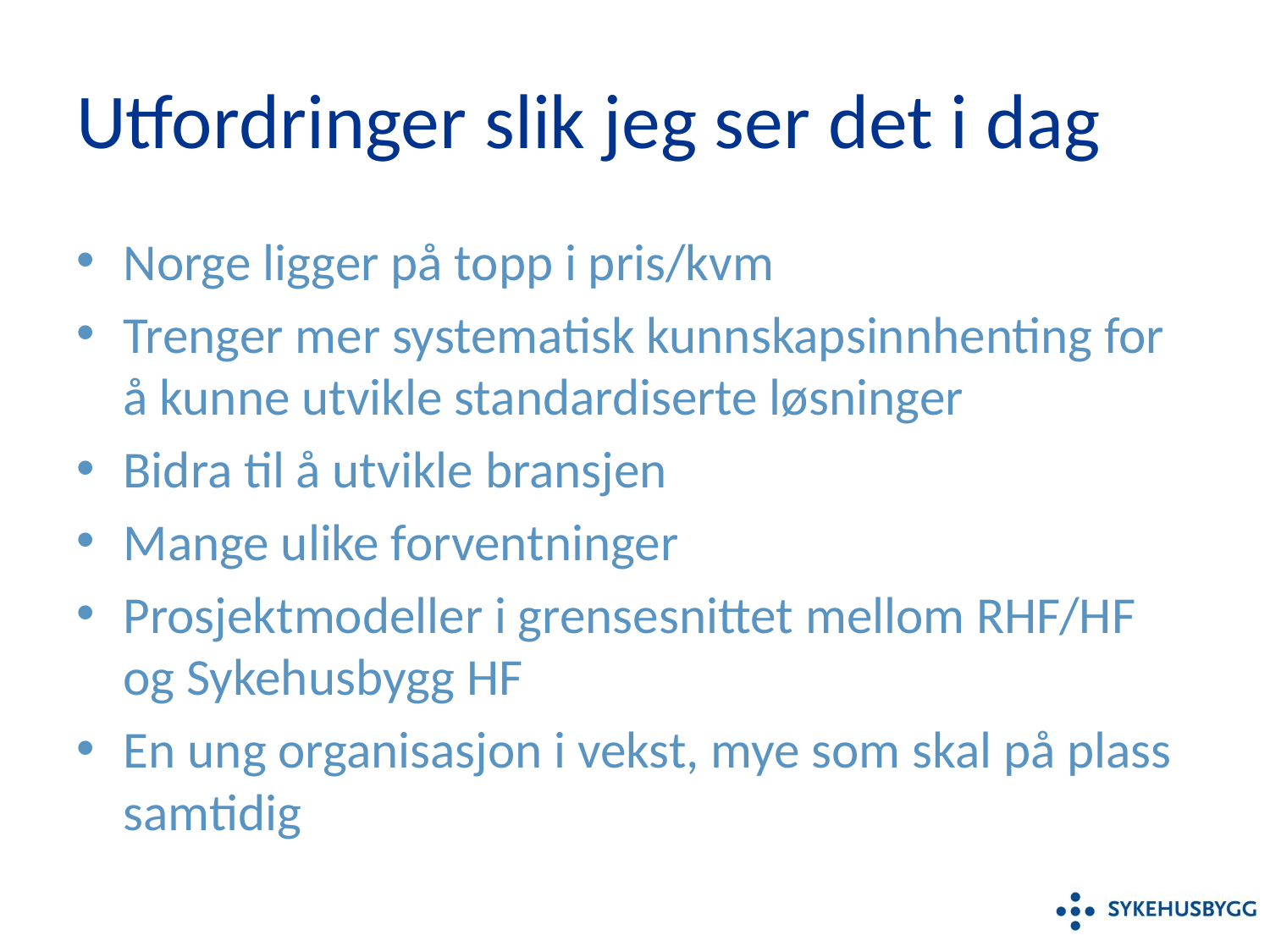

# Utfordringer slik jeg ser det i dag
Norge ligger på topp i pris/kvm
Trenger mer systematisk kunnskapsinnhenting for å kunne utvikle standardiserte løsninger
Bidra til å utvikle bransjen
Mange ulike forventninger
Prosjektmodeller i grensesnittet mellom RHF/HF og Sykehusbygg HF
En ung organisasjon i vekst, mye som skal på plass samtidig